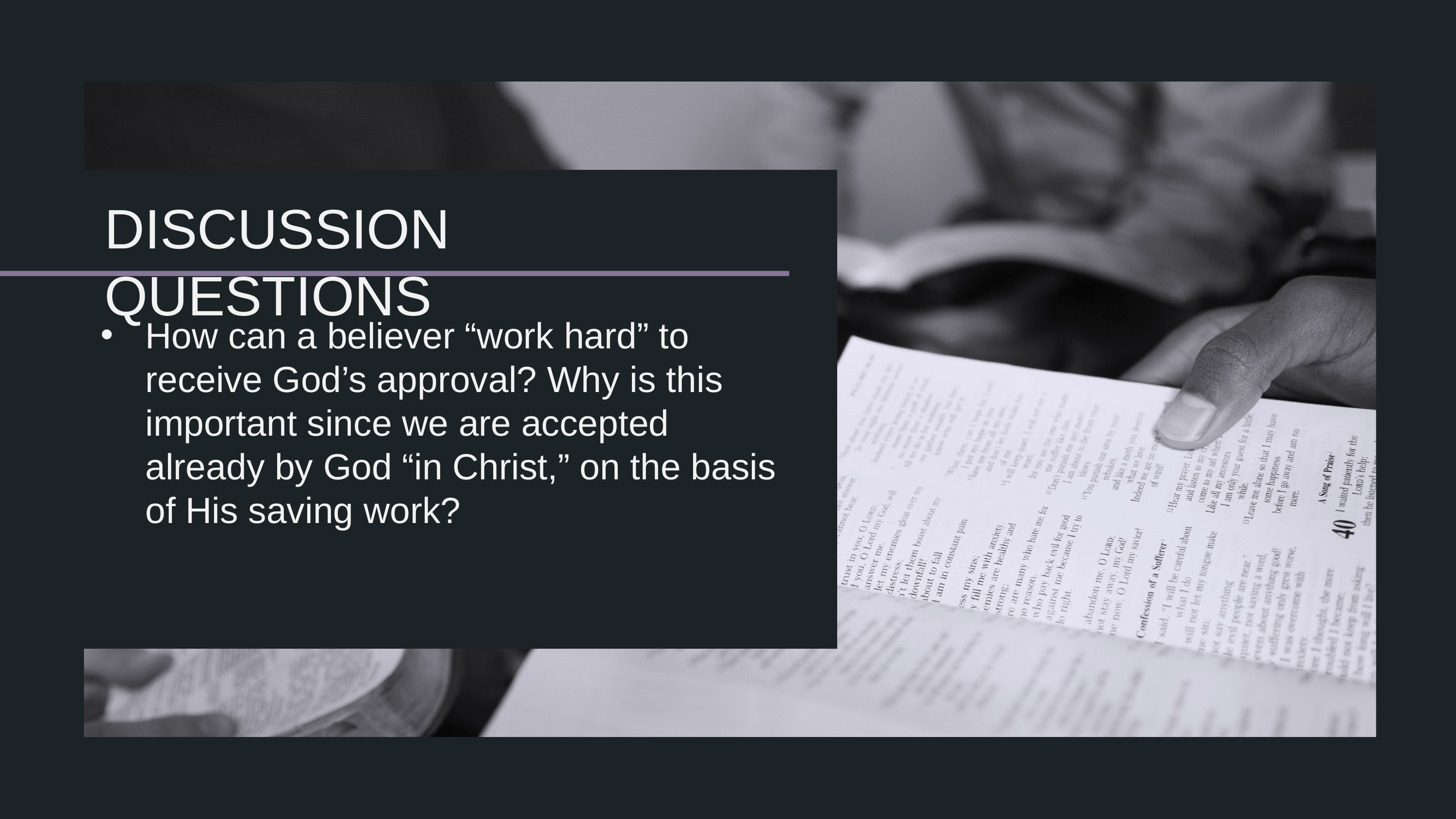

How can a believer “work hard” to receive God’s approval? Why is this important since we are accepted already by God “in Christ,” on the basis of His saving work?